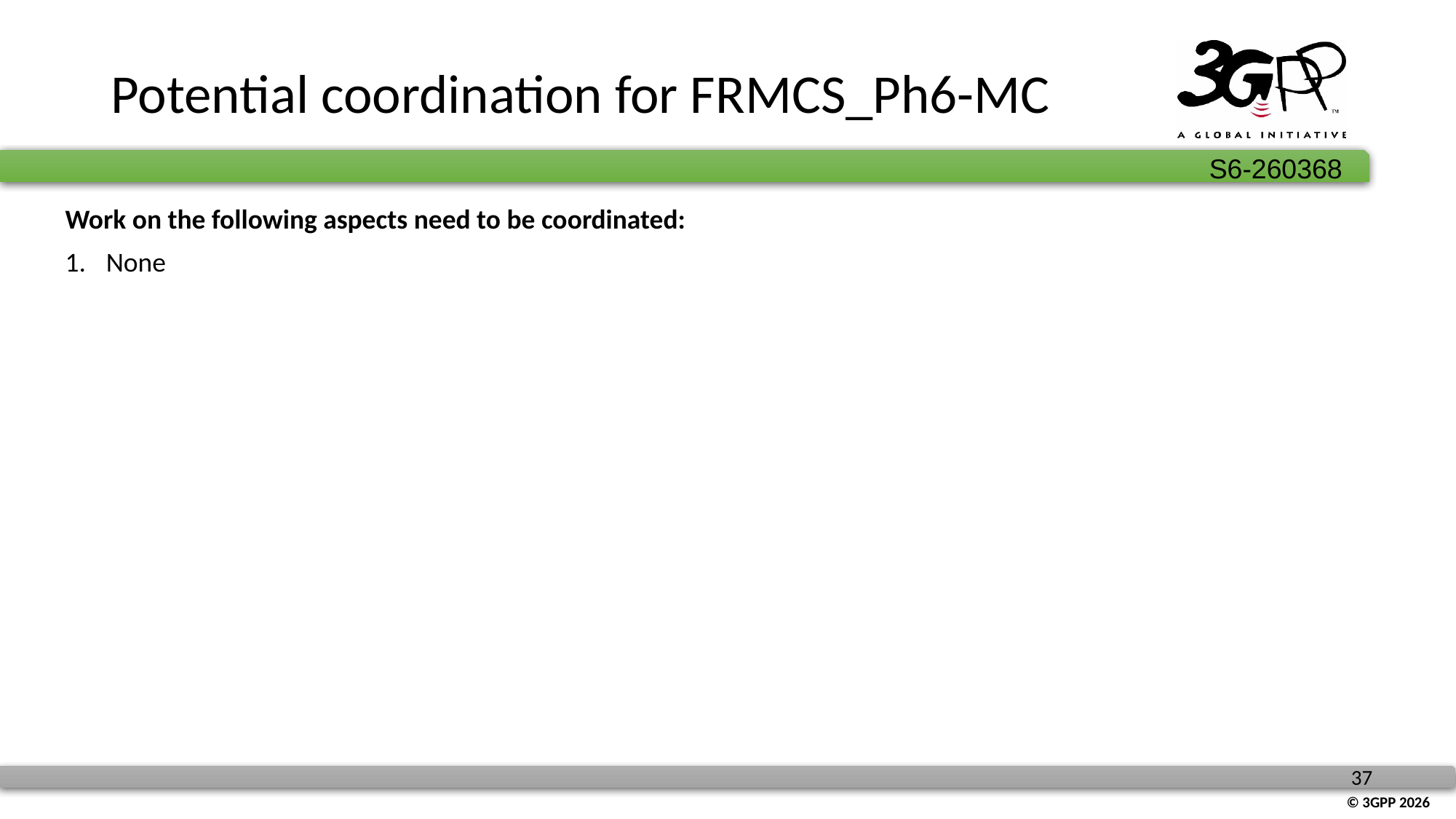

# Potential coordination for FRMCS_Ph6-MC
Work on the following aspects need to be coordinated:
None